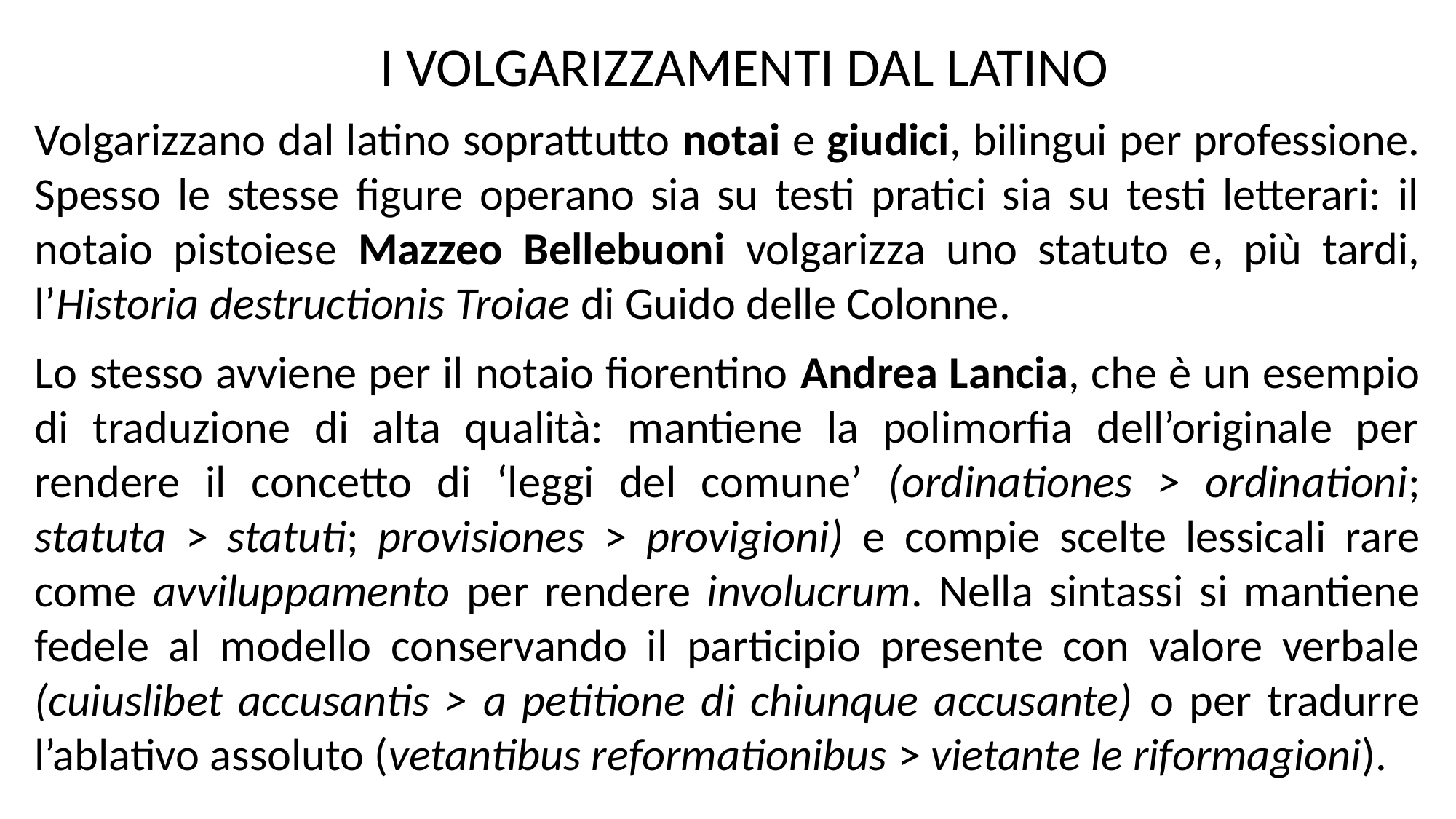

I VOLGARIZZAMENTI DAL LATINO
Volgarizzano dal latino soprattutto notai e giudici, bilingui per professione. Spesso le stesse figure operano sia su testi pratici sia su testi letterari: il notaio pistoiese Mazzeo Bellebuoni volgarizza uno statuto e, più tardi, l’Historia destructionis Troiae di Guido delle Colonne.

Lo stesso avviene per il notaio fiorentino Andrea Lancia, che è un esempio di traduzione di alta qualità: mantiene la polimorfia dell’originale per rendere il concetto di ‘leggi del comune’ (ordinationes > ordinationi; statuta > statuti; provisiones > provigioni) e compie scelte lessicali rare come avviluppamento per rendere involucrum. Nella sintassi si mantiene fedele al modello conservando il participio presente con valore verbale (cuiuslibet accusantis > a petitione di chiunque accusante) o per tradurre l’ablativo assoluto (vetantibus reformationibus > vietante le riformagioni).